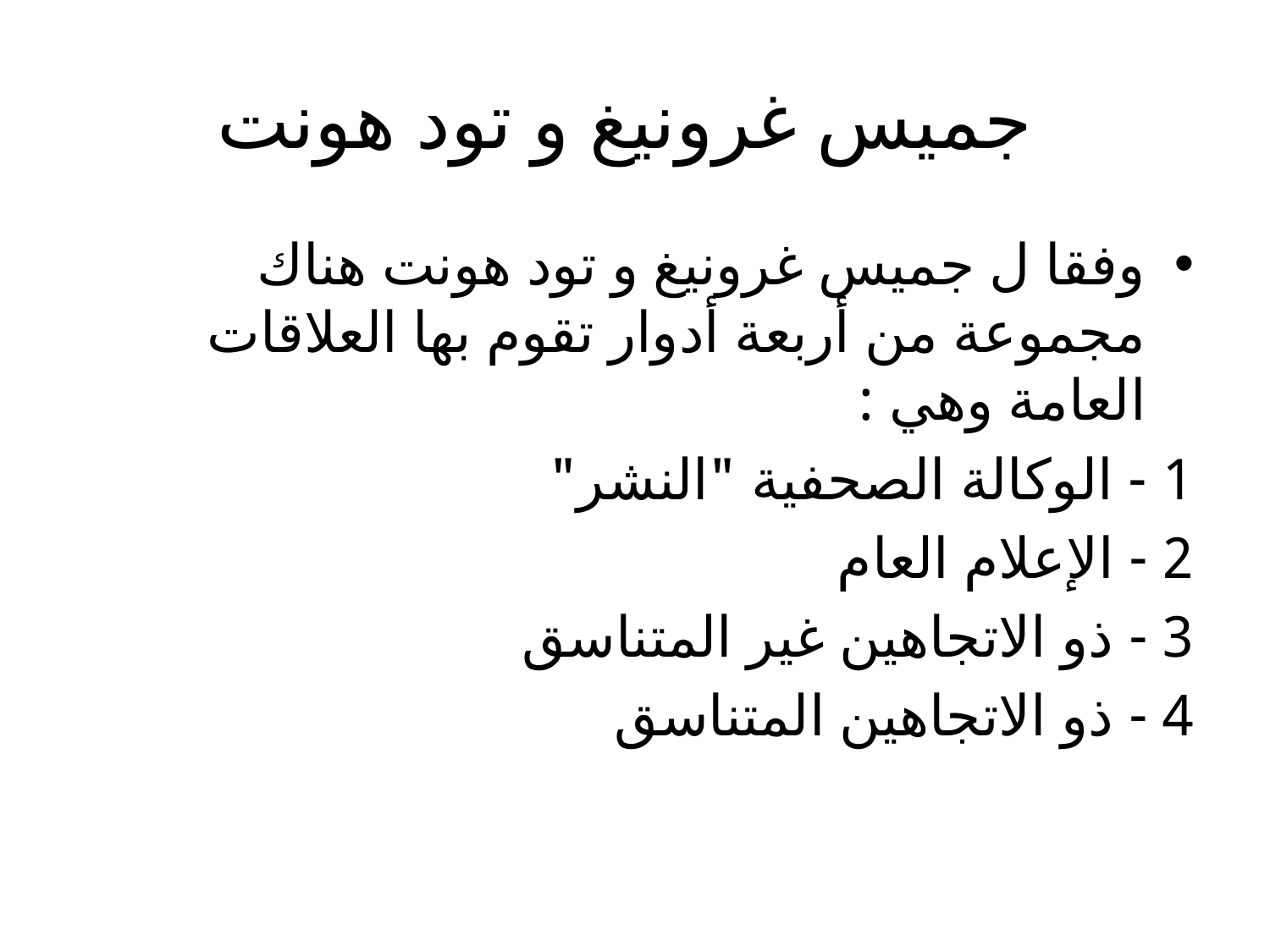

# جميس غرونيغ و تود هونت
وفقا ل جميس غرونيغ و تود هونت هناك مجموعة من أربعة أدوار تقوم بها العلاقات العامة وهي :
1 - الوكالة الصحفية "النشر"
2 - الإعلام العام
3 - ذو الاتجاهين غير المتناسق
4 - ذو الاتجاهين المتناسق